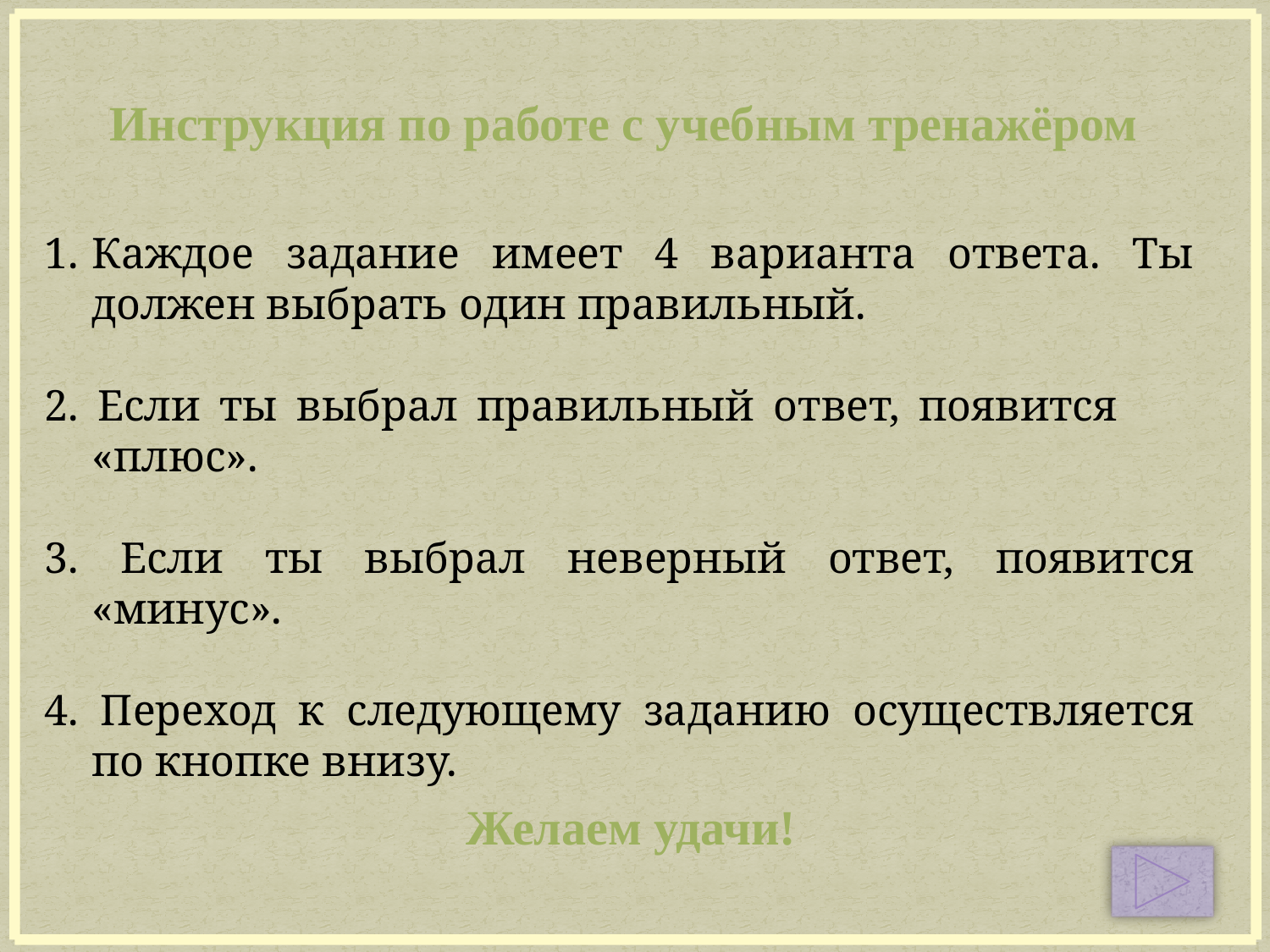

Инструкция по работе с учебным тренажёром

Каждое задание имеет 4 варианта ответа. Ты должен выбрать один правильный.

2. Если ты выбрал правильный ответ, появится     «плюс».

3. Если ты выбрал неверный ответ, появится «минус».

4. Переход к следующему заданию осуществляется по кнопке внизу.

Желаем удачи!